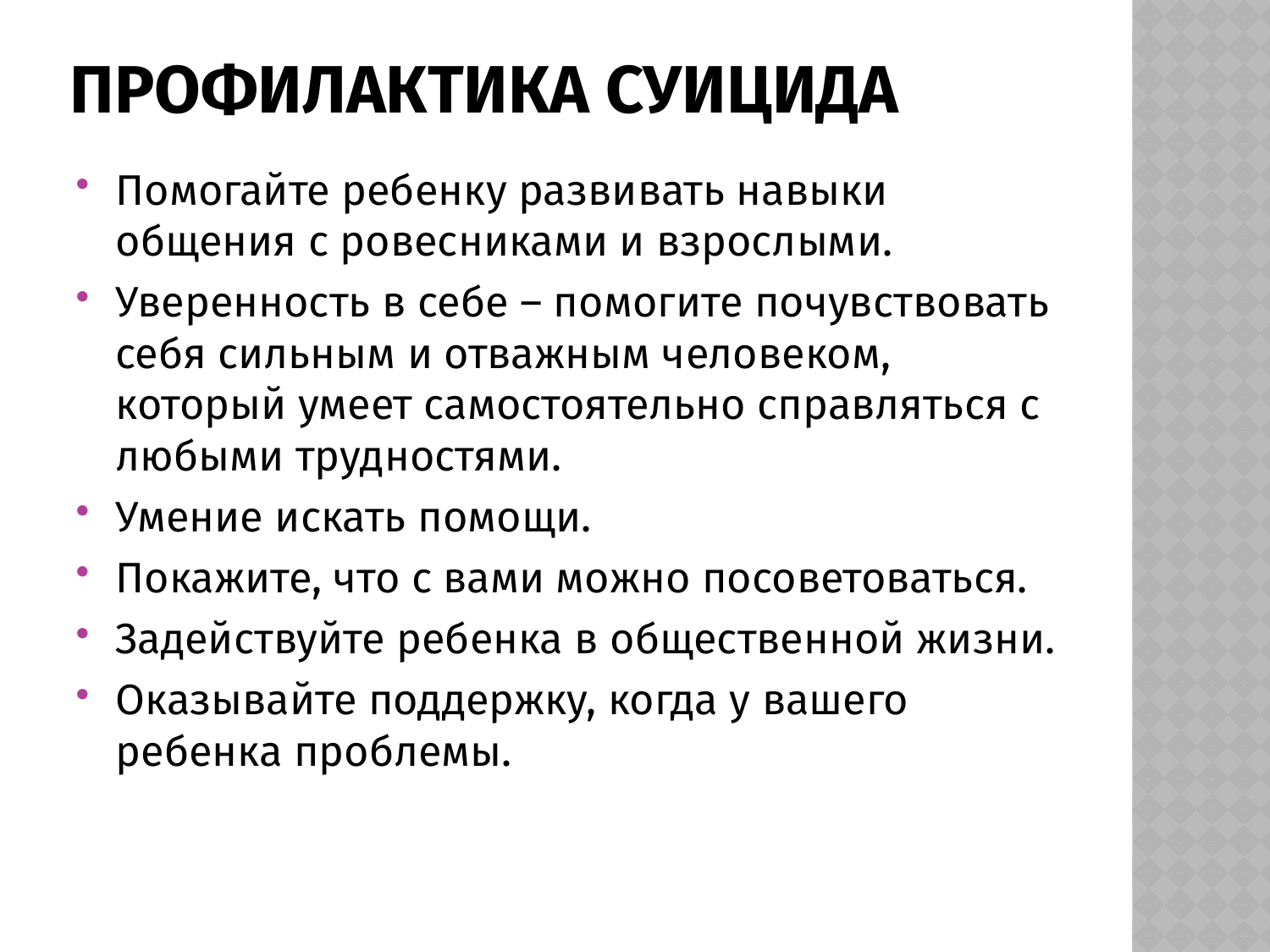

# Профилактика суицида
Помогайте ребенку развивать навыки общения с ровесниками и взрослыми.
Уверенность в себе – помогите почувствовать себя сильным и отважным человеком, который умеет самостоятельно справляться с любыми трудностями.
Умение искать помощи.
Покажите, что с вами можно посоветоваться.
Задействуйте ребенка в общественной жизни.
Оказывайте поддержку, когда у вашего ребенка проблемы.